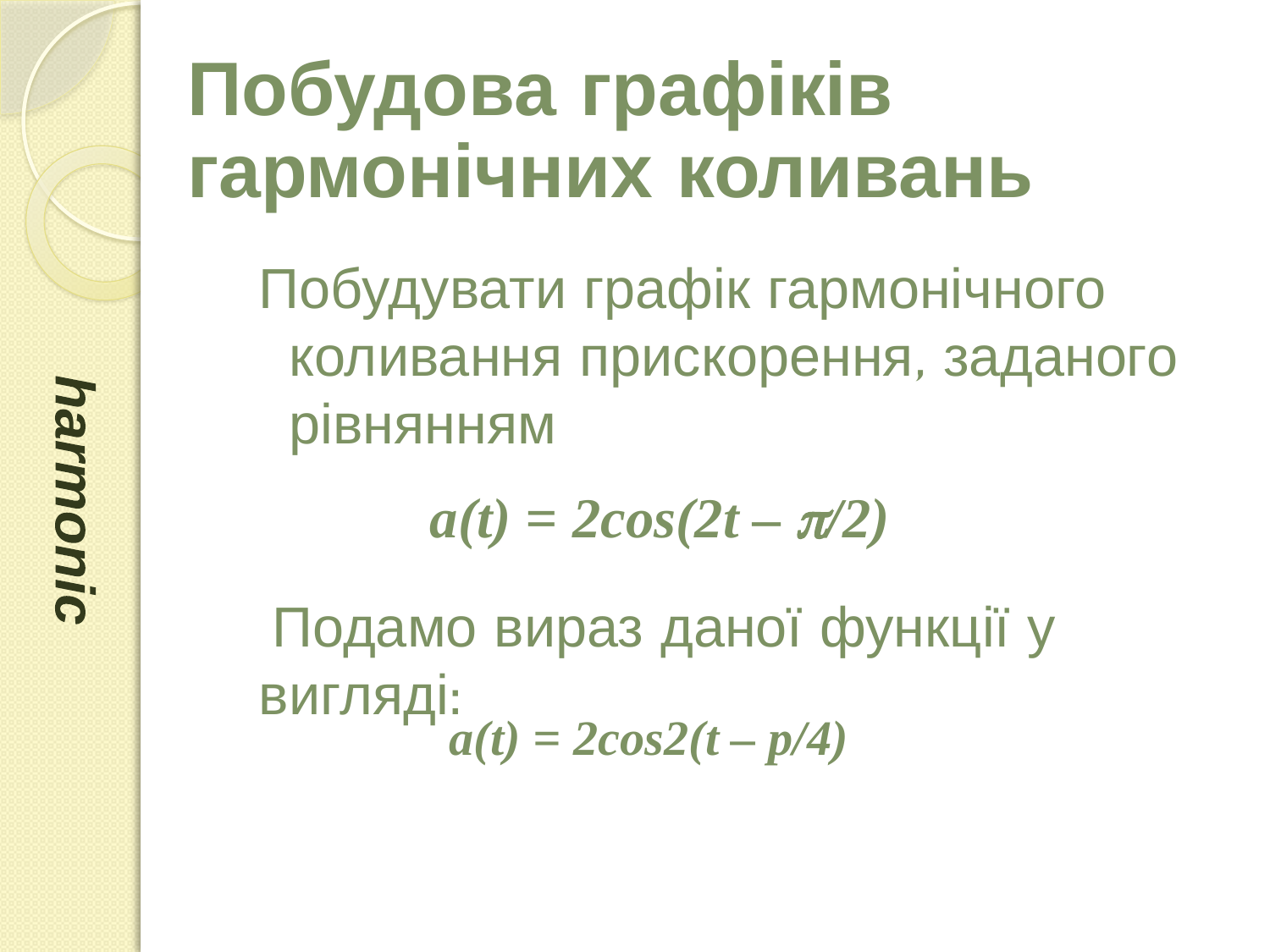

# Побудова графіків гармонічних коливань
 	Побудувати графік гармонічного
      коливання прискорення, заданого
      рівнянням

     Подамо вираз даної функції у вигляді:

a(t) = 2cos(2t – π/2)
harmonic
a(t) = 2cos2(t – p/4)